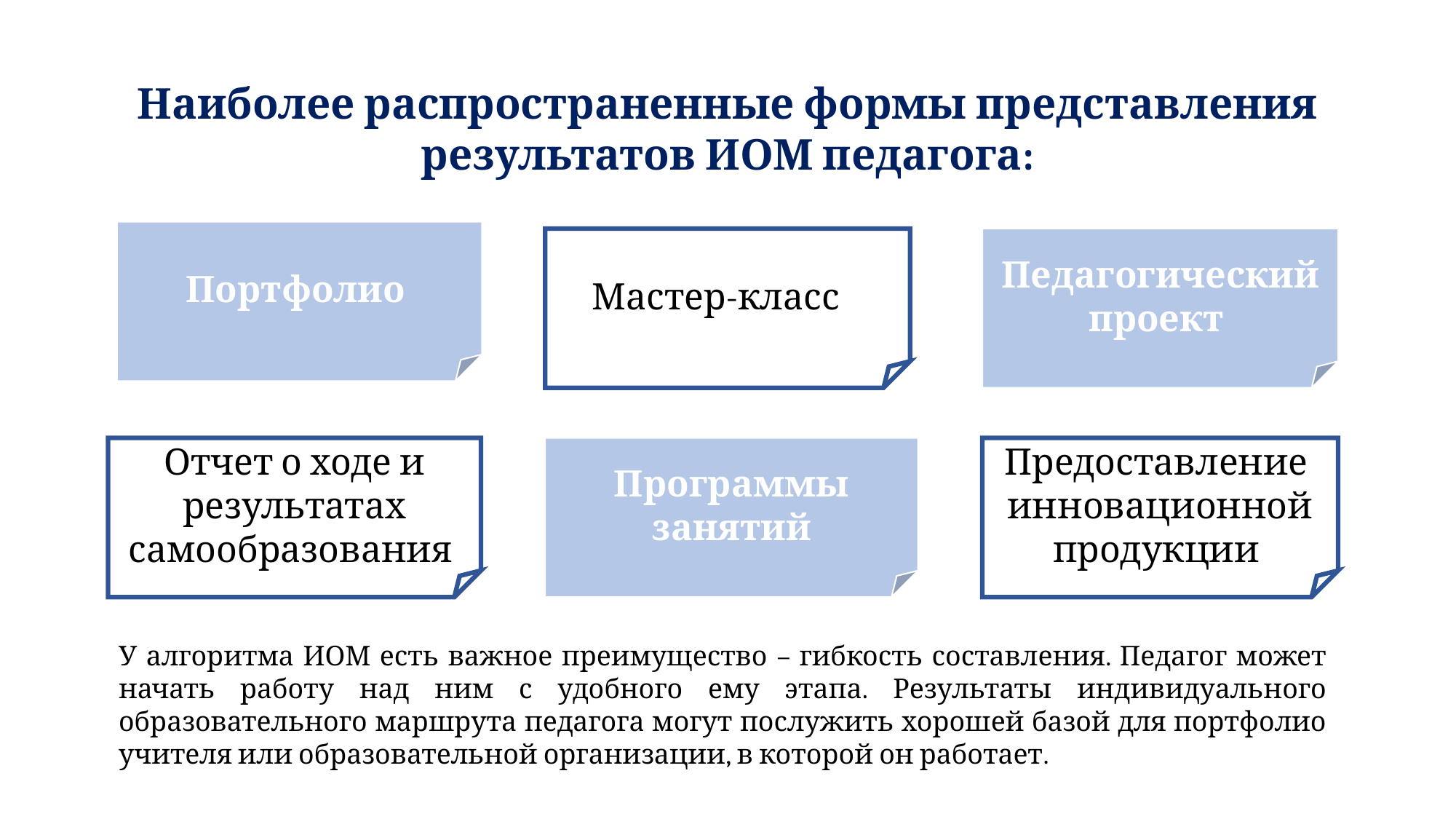

Наиболее распространенные формы представления результатов ИОМ педагога:
Портфолио
Мастер-класс
Педагогический проект
Отчет о ходе и результатах самообразования
Программы занятий
Предоставление  инновационной продукции
У алгоритма ИОМ есть важное преимущество – гибкость составления. Педагог может начать работу над ним с удобного ему этапа. Результаты индивидуального образовательного маршрута педагога могут послужить хорошей базой для портфолио учителя или образовательной организации, в которой он работает.